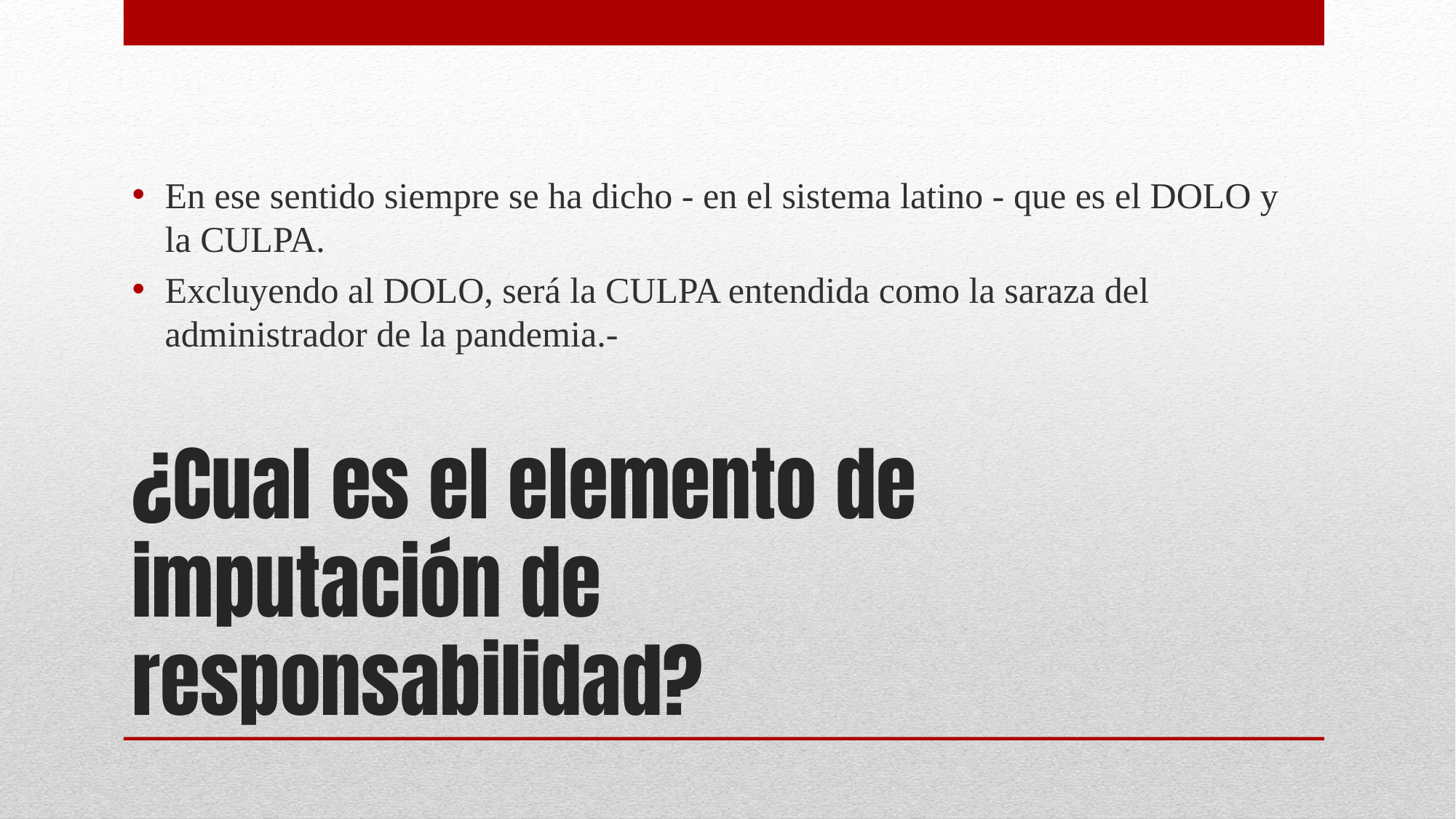

En ese sentido siempre se ha dicho - en el sistema latino - que es el DOLO y la CULPA.
Excluyendo al DOLO, será la CULPA entendida como la saraza del administrador de la pandemia.-

# ¿Cual es el elemento de imputación de responsabilidad?